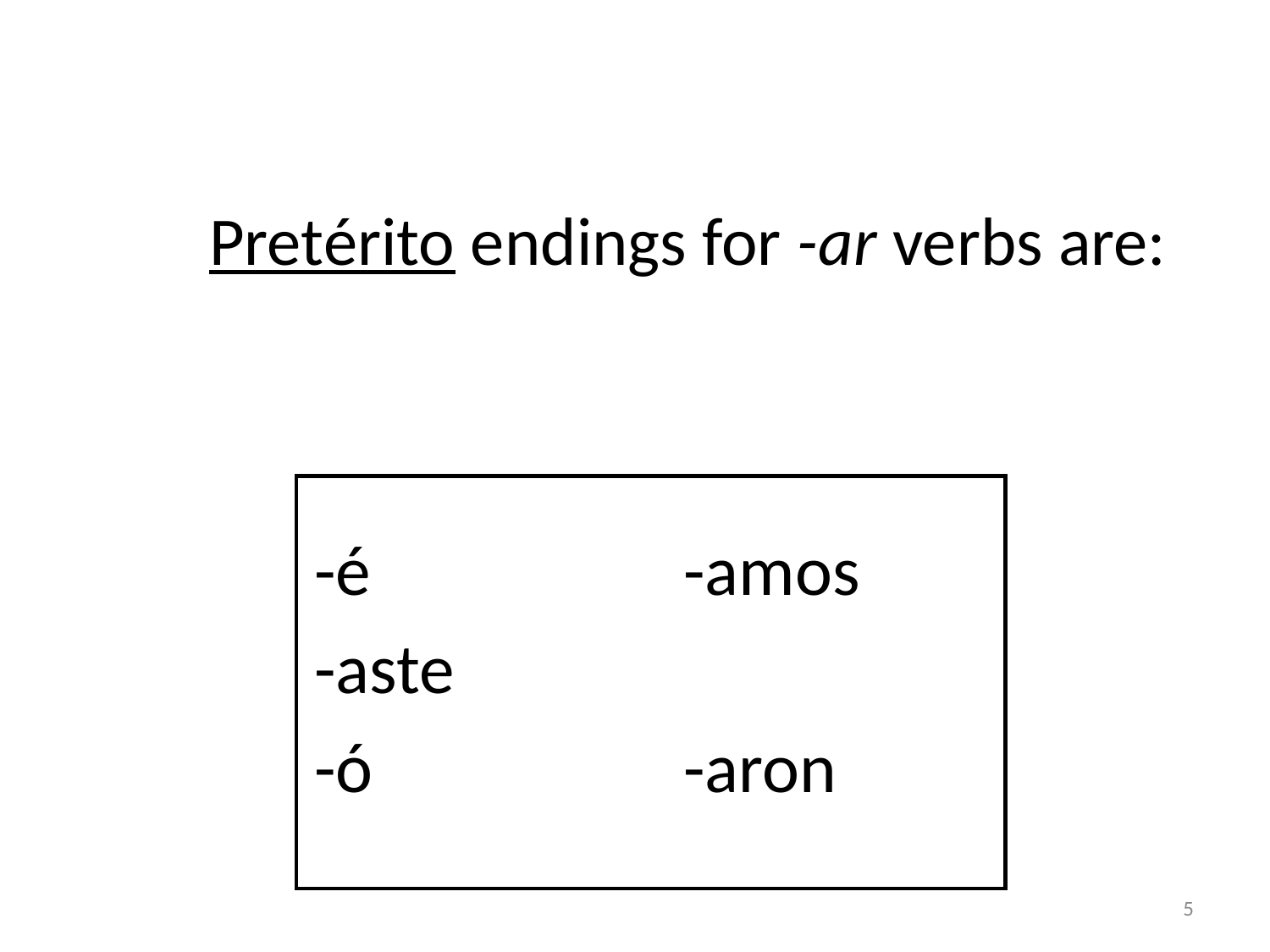

# Pretérito endings for -ar verbs are:

               -é
               -aste
               -ó
-amos

-aron
5